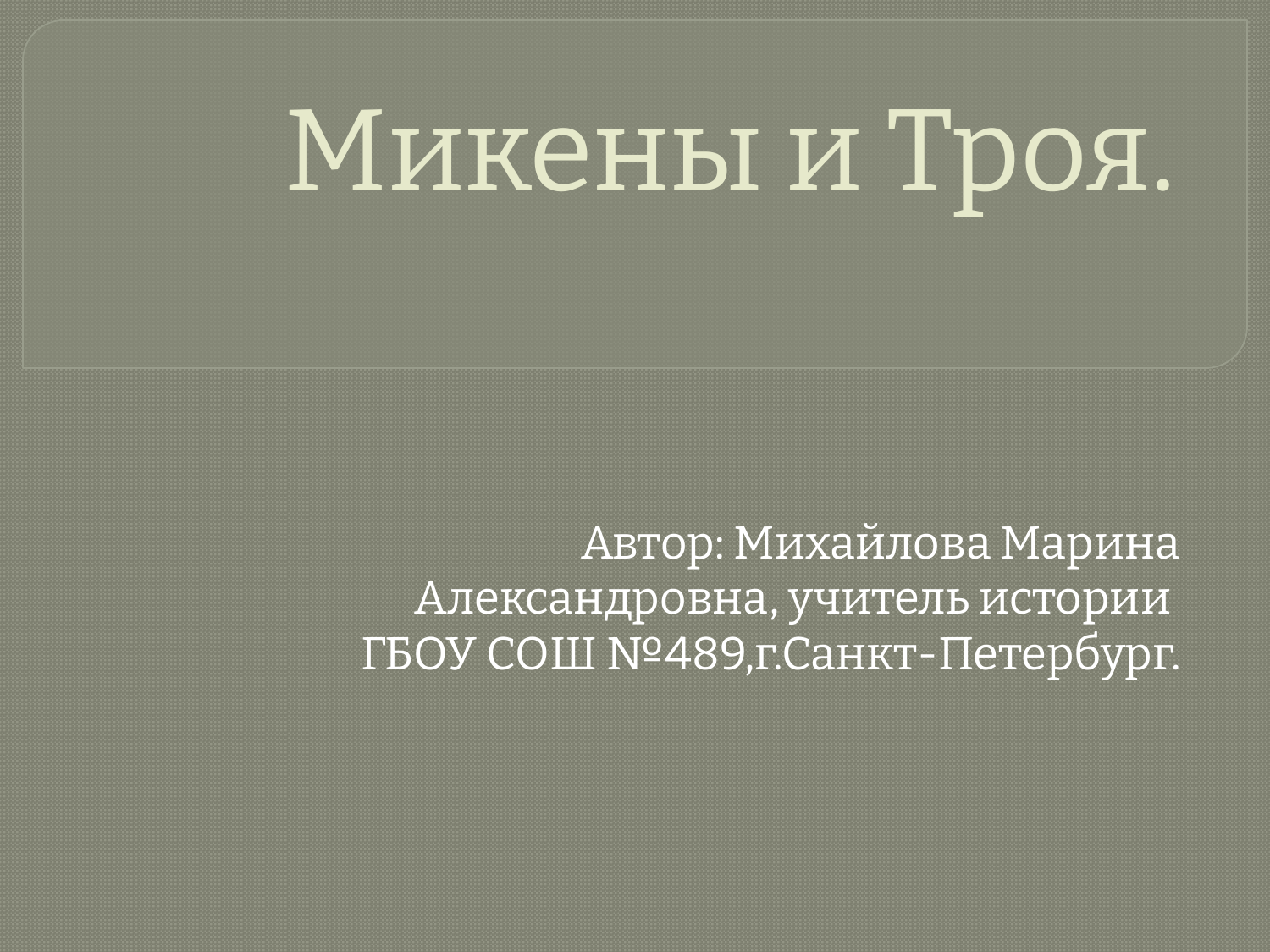

# Микены и Троя.
Автор: Михайлова Марина Александровна, учитель истории
ГБОУ СОШ №489,г.Санкт-Петербург.